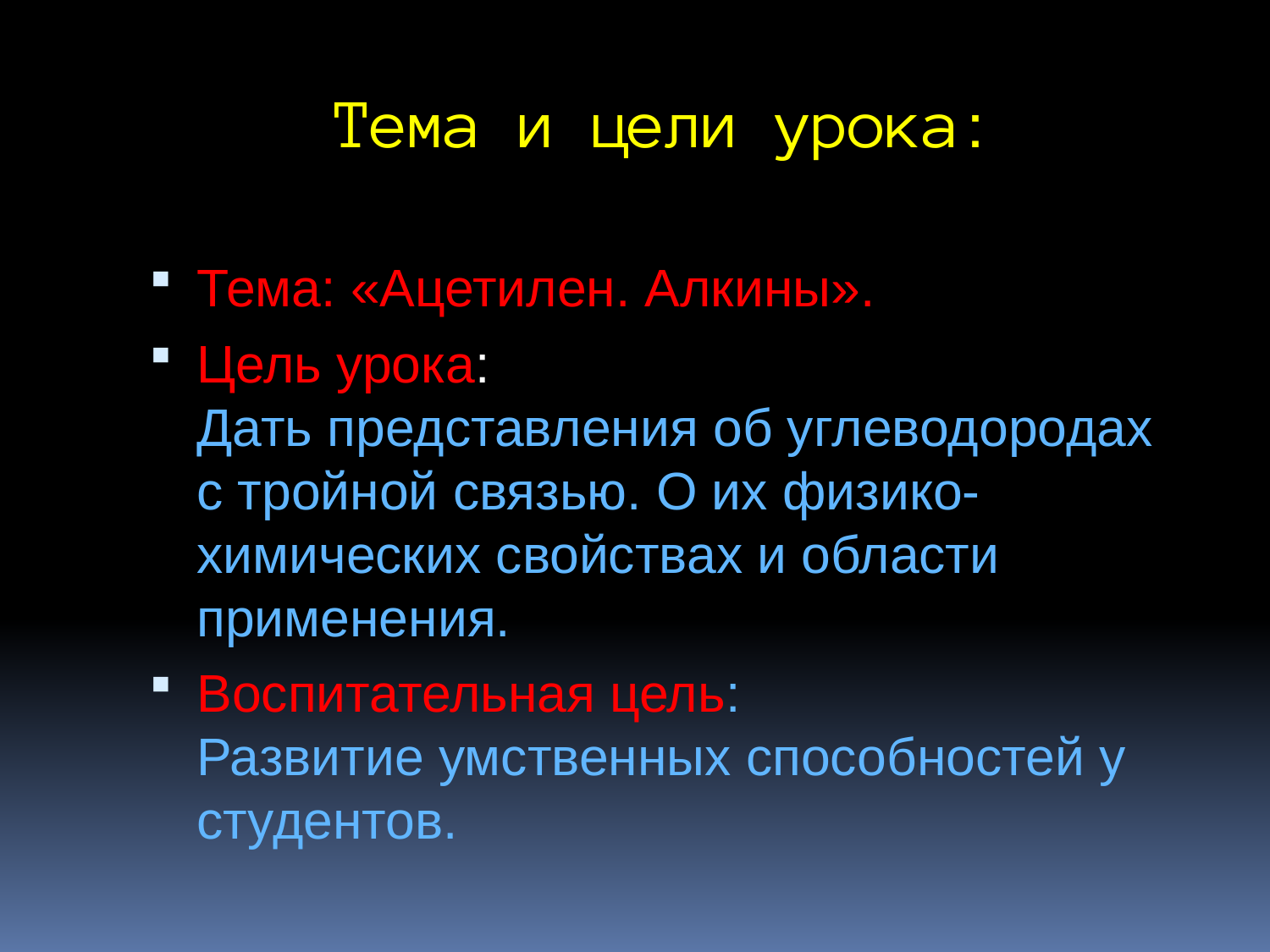

# Тема и цели урока:
Тема: «Ацетилен. Алкины».
Цель урока:
Дать представления об углеводородах с тройной связью. О их физико-химических свойствах и области применения.
Воспитательная цель:
Развитие умственных способностей у студентов.